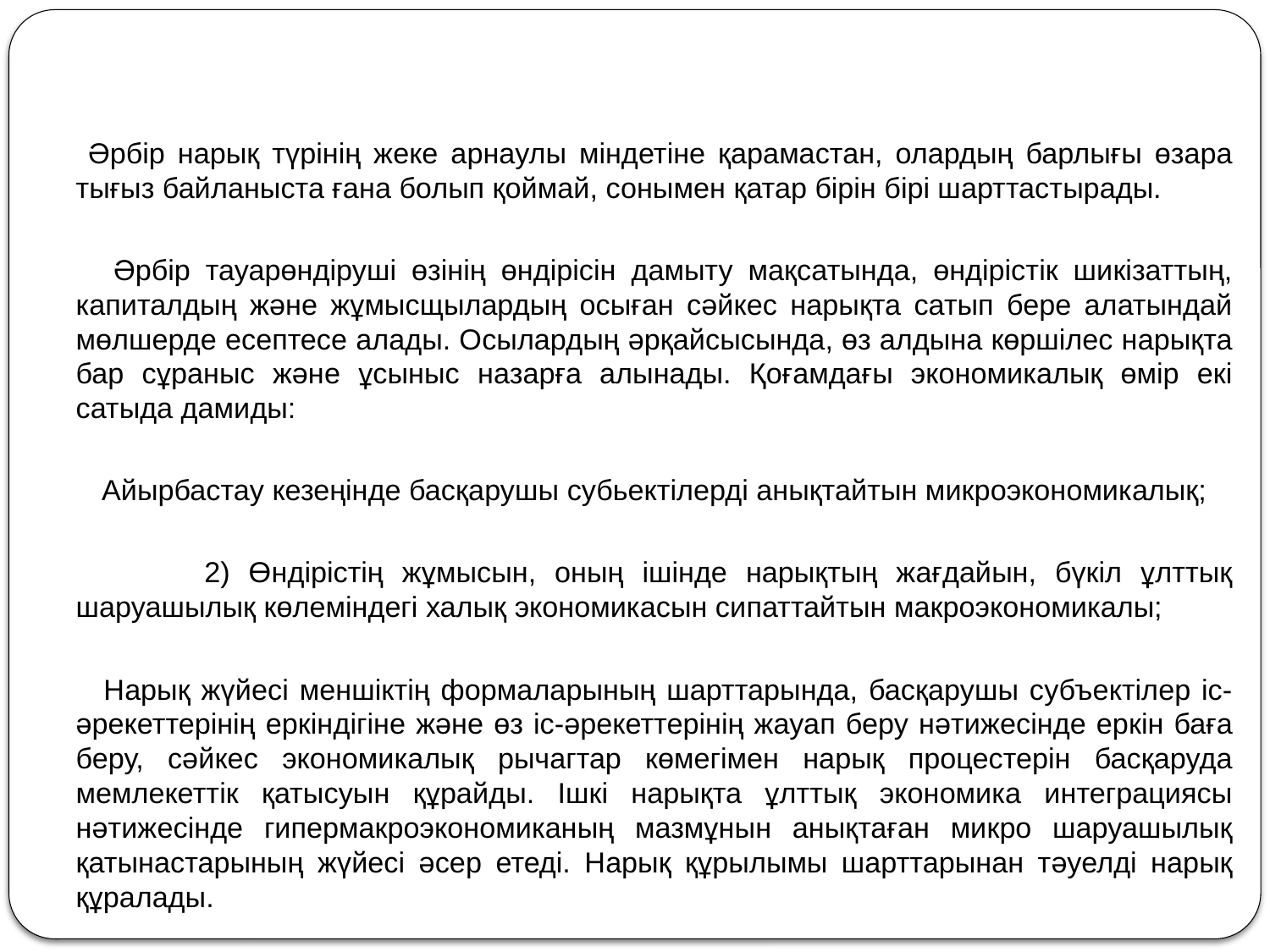

Әрбір нарық түрінің жеке арнаулы міндетіне қарамастан, олардың барлығы өзара тығыз байланыста ғана болып қоймай, сонымен қатар бірін бірі шарттастырады.

     Әрбір тауарөндіруші өзінің өндірісін дамыту мақсатында, өндірістік шикізаттың, капиталдың және жұмысщылардың осыған сәйкес нарықта сатып бере алатындай мөлшерде есептесе алады. Осылардың әрқайсысында, өз алдына көршілес нарықта бар сұраныс және ұсыныс назарға алынады. Қоғамдағы экономикалық өмір екі сатыда дамиды:

        Айырбастау кезеңінде басқарушы субьектілерді анықтайтын микроэкономикалық;

         2) Өндірістің жұмысын, оның ішінде нарықтың жағдайын, бүкіл ұлттық шаруашылық көлеміндегі халық экономикасын сипаттайтын макроэкономикалы;

      Нарық жүйесі меншіктің формаларының шарттарында, басқарушы субъектілер іс-әрекеттерінің еркіндігіне және өз іс-әрекеттерінің жауап беру нәтижесінде еркін баға беру, сәйкес экономикалық рычагтар көмегімен нарық процестерін басқаруда мемлекеттік қатысуын құрайды. Ішкі нарықта ұлттық экономика интеграциясы нәтижесінде гипермакроэкономиканың мазмұнын анықтаған микро шаруашылық қатынастарының жүйесі әсер етеді. Нарық құрылымы шарттарынан тәуелді нарық құралады.